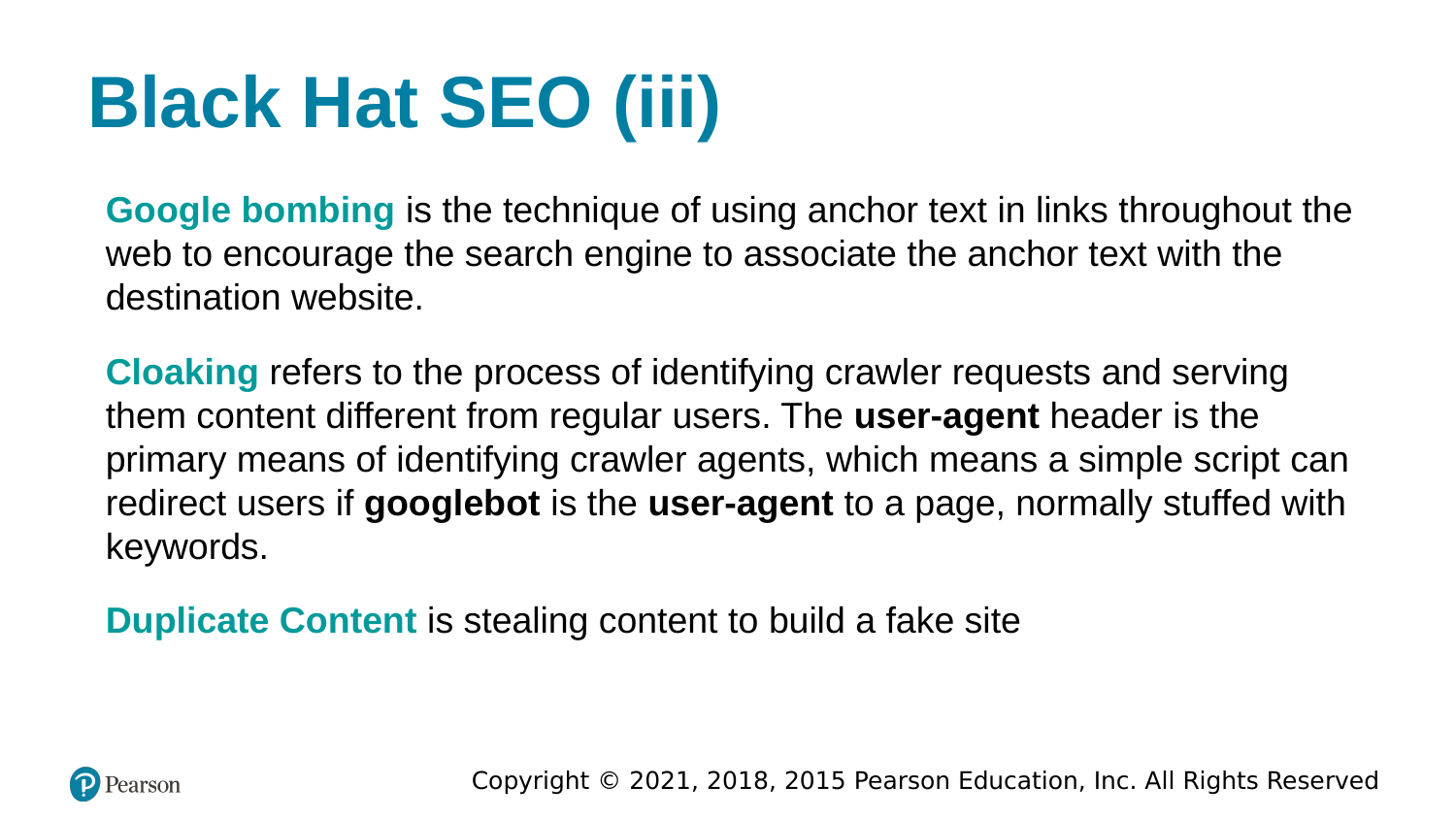

# Black Hat SEO (iii)
Google bombing is the technique of using anchor text in links throughout the web to encourage the search engine to associate the anchor text with the destination website.
Cloaking refers to the process of identifying crawler requests and serving them content different from regular users. The user-agent header is the primary means of identifying crawler agents, which means a simple script can redirect users if googlebot is the user-agent to a page, normally stuffed with keywords.
Duplicate Content is stealing content to build a fake site